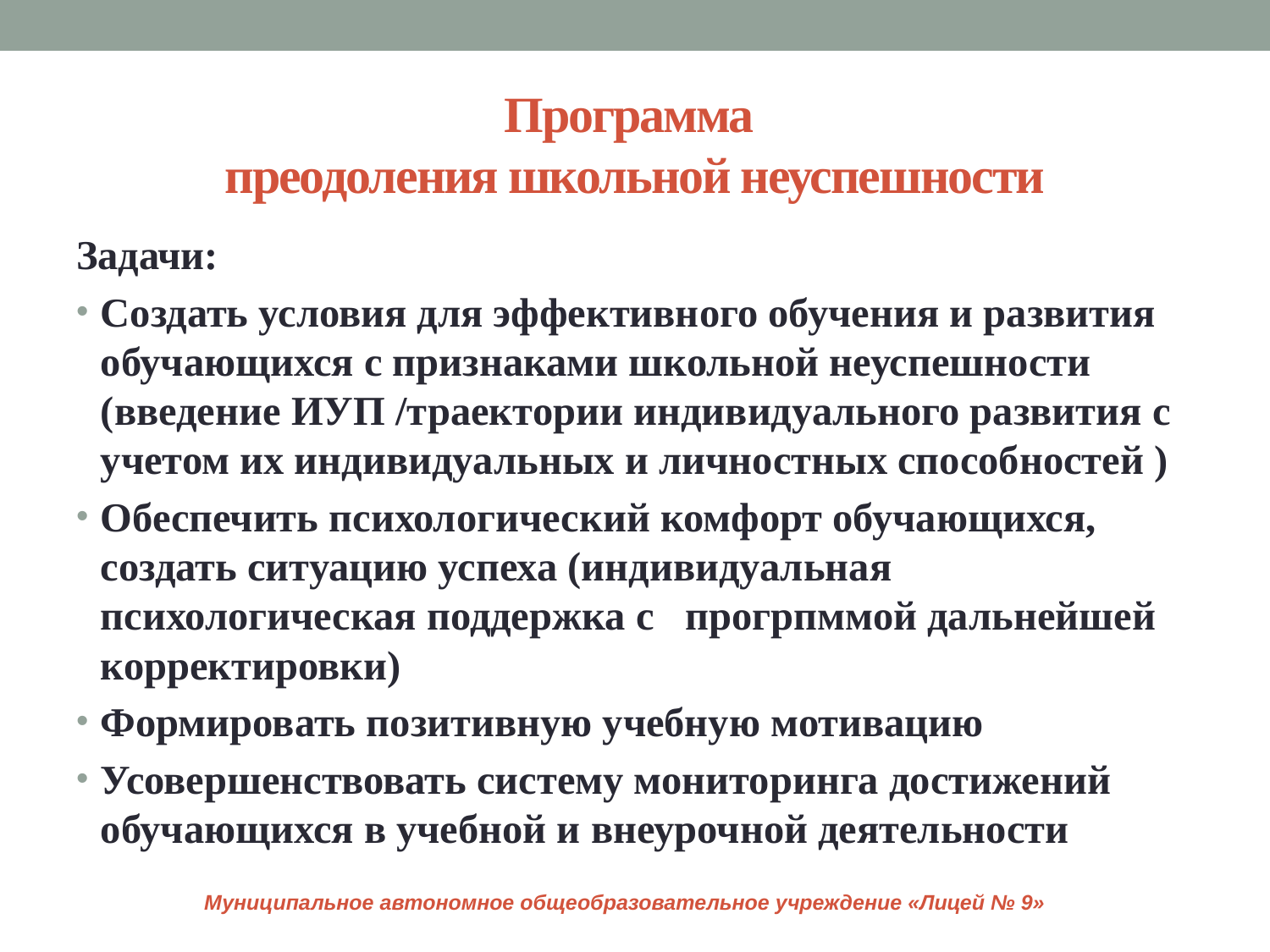

# Программа преодоления школьной неуспешности
Задачи:
Создать условия для эффективного обучения и развития обучающихся с признаками школьной неуспешности (введение ИУП /траектории индивидуального развития с учетом их индивидуальных и личностных способностей )
Обеспечить психологический комфорт обучающихся, создать ситуацию успеха (индивидуальная психологическая поддержка с   прогрпммой дальнейшей корректировки)
Формировать позитивную учебную мотивацию
Усовершенствовать систему мониторинга достижений обучающихся в учебной и внеурочной деятельности

Муниципальное автономное общеобразовательное учреждение «Лицей № 9»